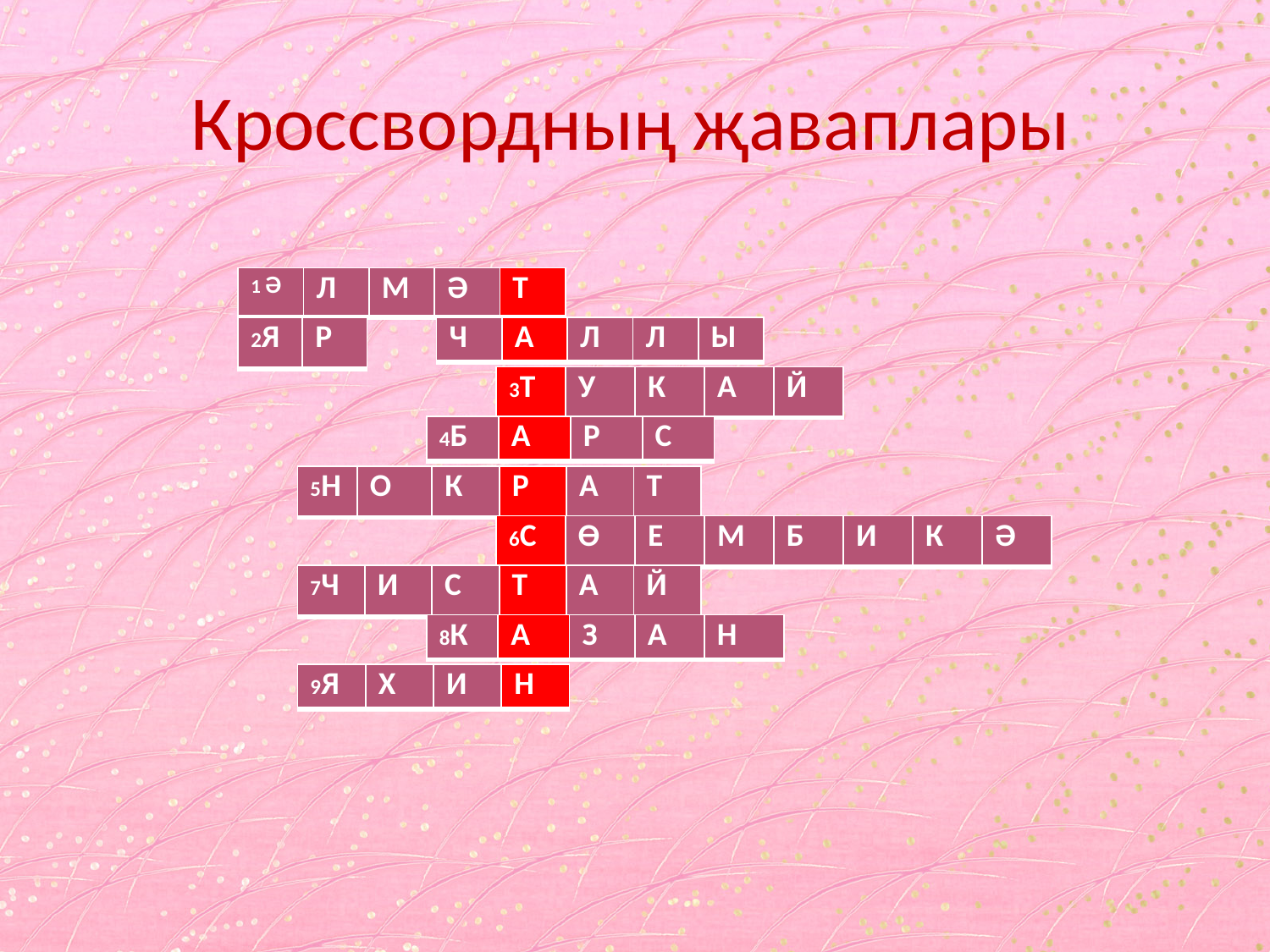

# Кроссвордның җаваплары
| 1 Ә | Л | М | Ә | Т |
| --- | --- | --- | --- | --- |
| 2Я | Р |
| --- | --- |
| Ч | А | Л | Л | Ы |
| --- | --- | --- | --- | --- |
| 3Т | У | К | А | Й |
| --- | --- | --- | --- | --- |
| 4Б | А | Р | С |
| --- | --- | --- | --- |
| 5Н | О | К | Р | А | Т |
| --- | --- | --- | --- | --- | --- |
| 6С | Ө | Е | М | Б | И | К | Ә |
| --- | --- | --- | --- | --- | --- | --- | --- |
| 7Ч | И | С | Т | А | Й |
| --- | --- | --- | --- | --- | --- |
| 8К | А | З | А | Н |
| --- | --- | --- | --- | --- |
| 9Я | Х | И | Н |
| --- | --- | --- | --- |